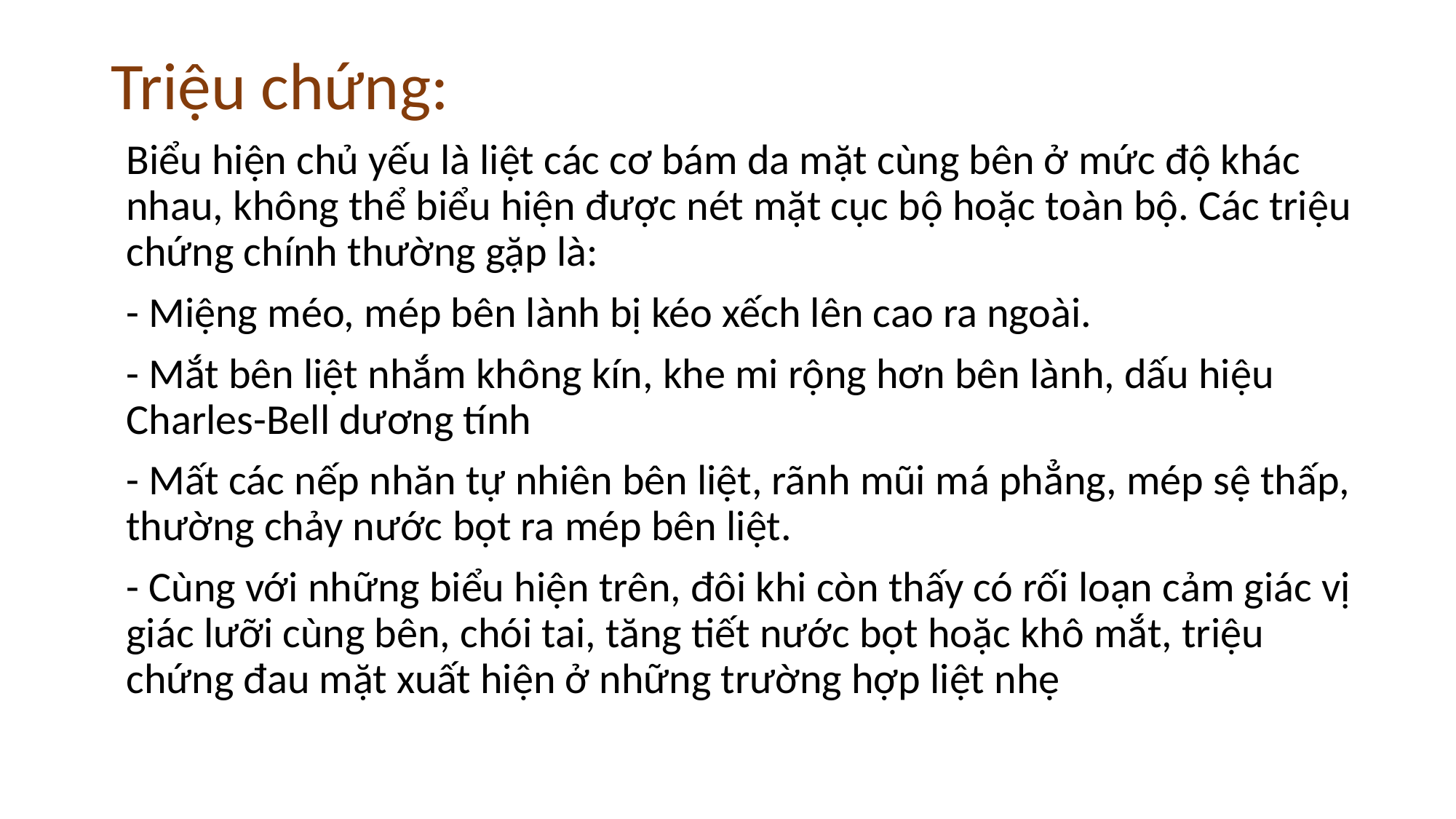

# Triệu chứng:
Biểu hiện chủ yếu là liệt các cơ bám da mặt cùng bên ở mức độ khác nhau, không thể biểu hiện được nét mặt cục bộ hoặc toàn bộ. Các triệu chứng chính thường gặp là:
- Miệng méo, mép bên lành bị kéo xếch lên cao ra ngoài.
- Mắt bên liệt nhắm không kín, khe mi rộng hơn bên lành, dấu hiệu Charles-Bell dương tính
- Mất các nếp nhăn tự nhiên bên liệt, rãnh mũi má phẳng, mép sệ thấp, thường chảy nước bọt ra mép bên liệt.
- Cùng với những biểu hiện trên, đôi khi còn thấy có rối loạn cảm giác vị giác lưỡi cùng bên, chói tai, tăng tiết nước bọt hoặc khô mắt, triệu chứng đau mặt xuất hiện ở những trường hợp liệt nhẹ